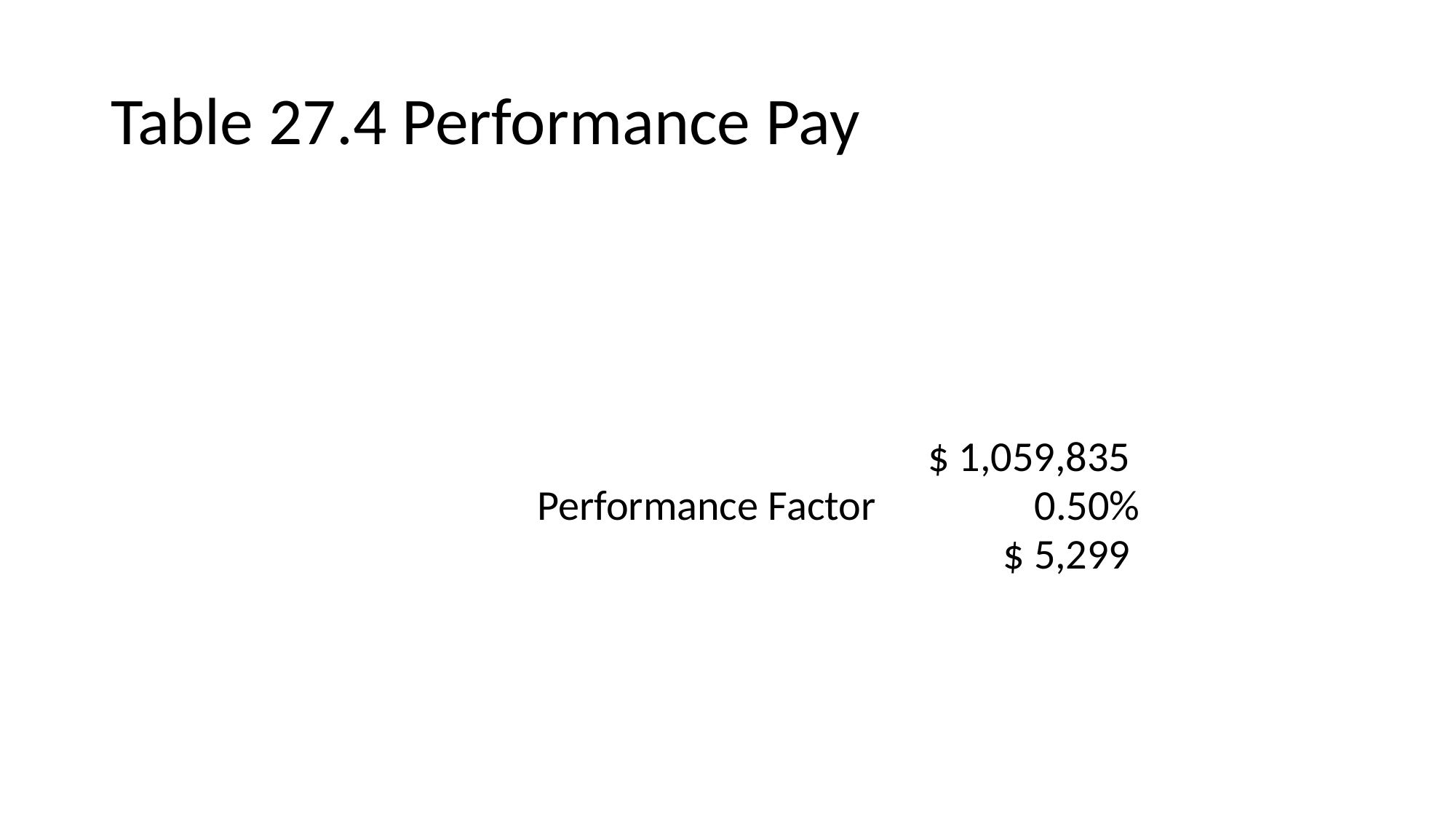

# Table 27.4 Performance Pay
|  | $ 1,059,835 |
| --- | --- |
| Performance Factor | 0.50% |
|  | $ 5,299 |